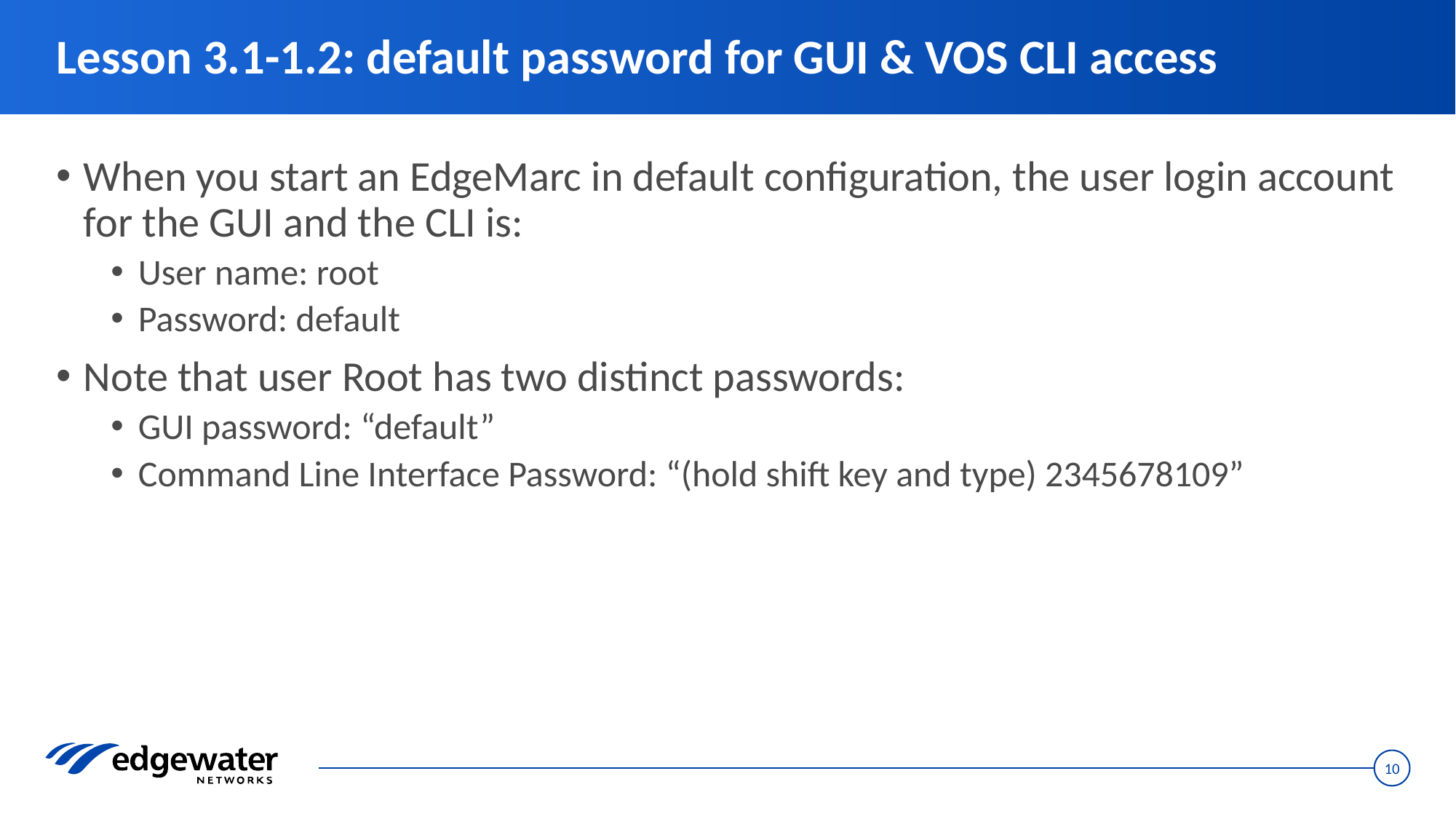

# Lesson 3.1-1.2: default password for GUI & VOS CLI access
When you start an EdgeMarc in default configuration, the user login account for the GUI and the CLI is:
User name: root
Password: default
Note that user Root has two distinct passwords:
GUI password: “default”
Command Line Interface Password: “(hold shift key and type) 2345678109”